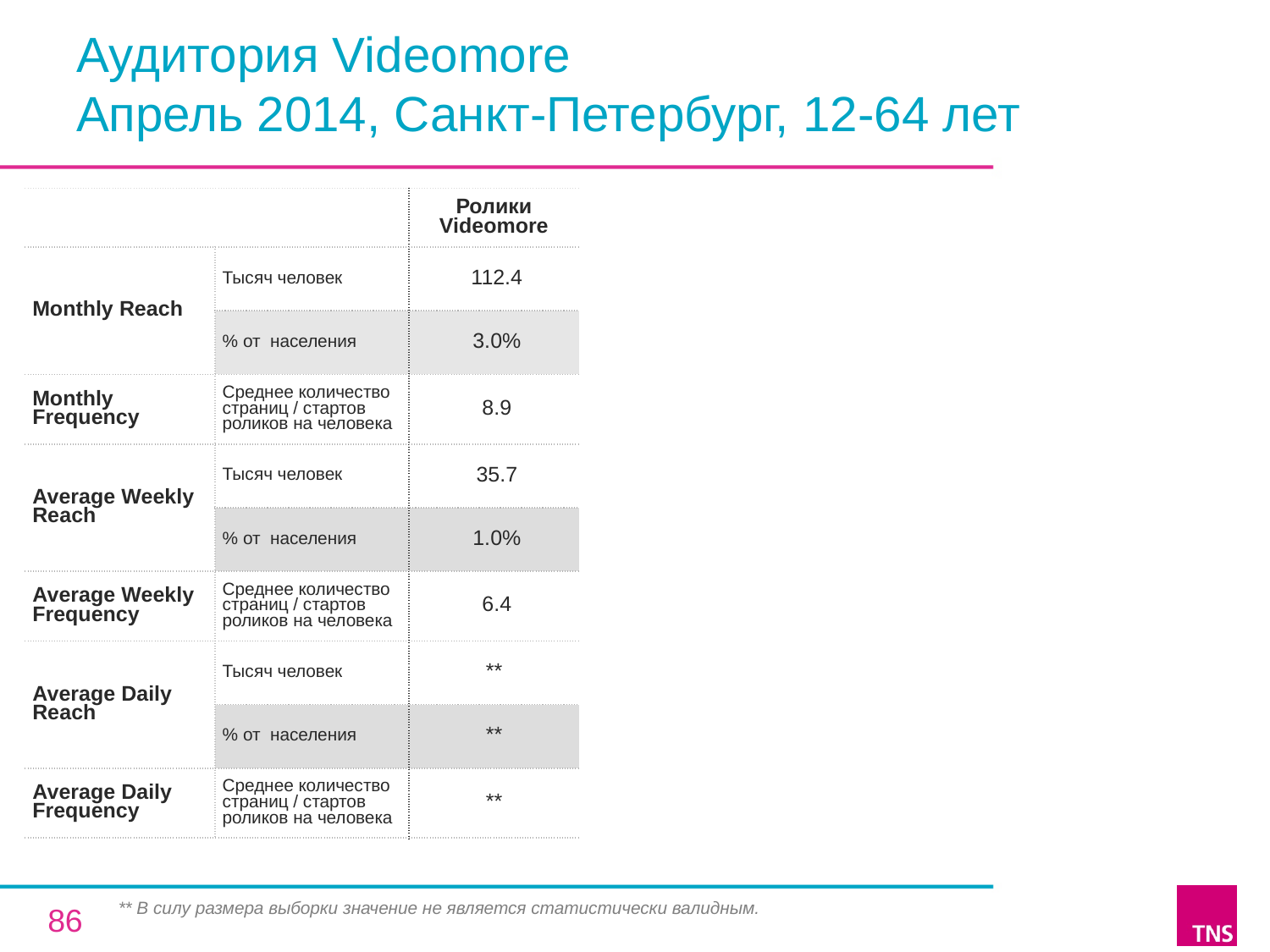

# Аудитория Videomore Апрель 2014, Санкт-Петербург, 12-64 лет
|  |  | Ролики Videomore |
| --- | --- | --- |
| Monthly Reach | Тысяч человек | 112.4 |
|  | % от населения | 3.0% |
| Monthly Frequency | Среднее количество страниц / стартов роликов на человека | 8.9 |
| Average Weekly Reach | Тысяч человек | 35.7 |
|  | % от населения | 1.0% |
| Average Weekly Frequency | Среднее количество страниц / стартов роликов на человека | 6.4 |
| Average Daily Reach | Тысяч человек | \*\* |
|  | % от населения | \*\* |
| Average Daily Frequency | Среднее количество страниц / стартов роликов на человека | \*\* |
** В силу размера выборки значение не является статистически валидным.
86